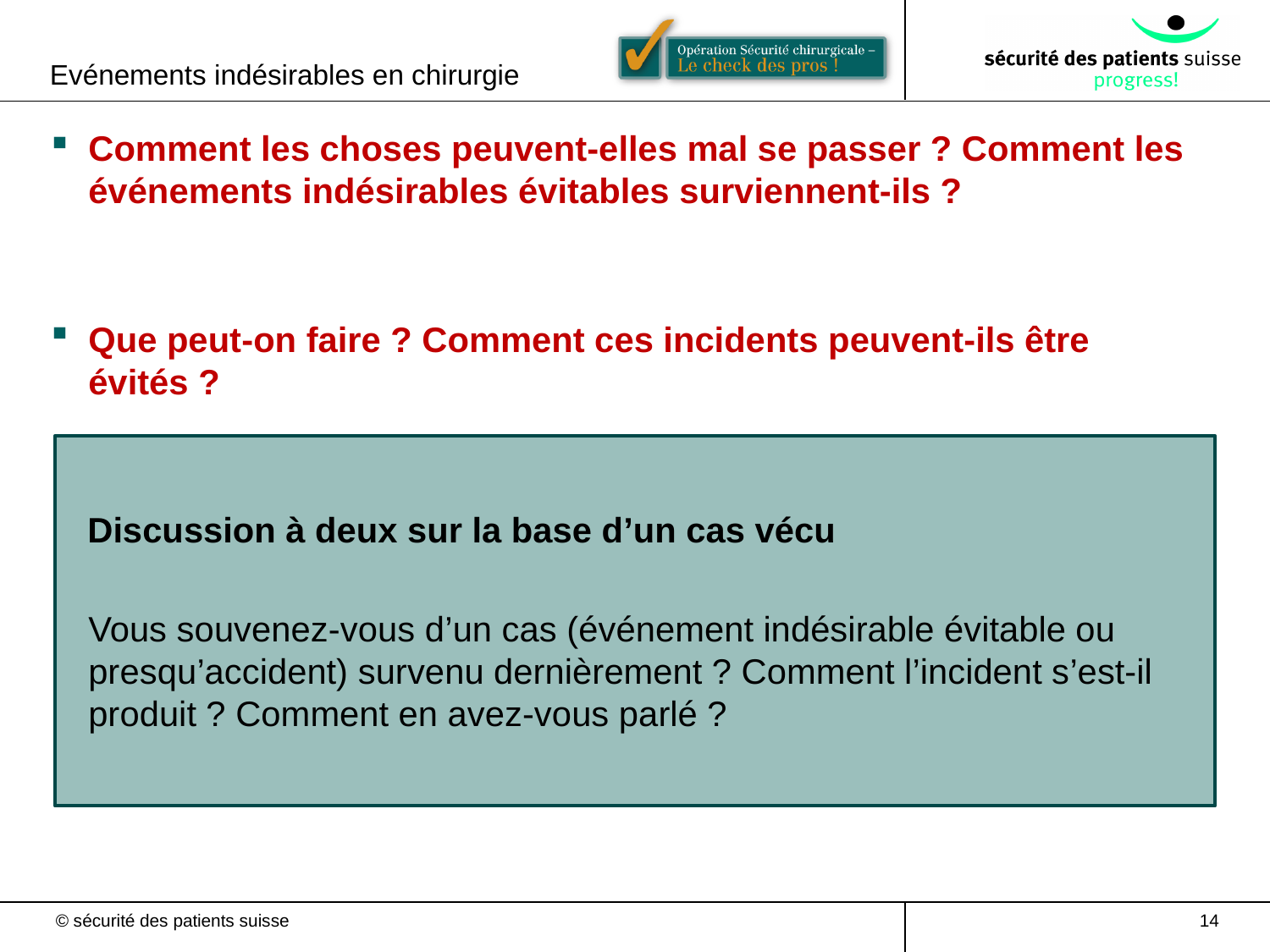

Evénements indésirables en chirurgie
Comment les choses peuvent-elles mal se passer ? Comment les événements indésirables évitables surviennent-ils ?

Que peut-on faire ? Comment ces incidents peuvent-ils être évités ?

Discussion à deux sur la base d’un cas vécu

Vous souvenez-vous d’un cas (événement indésirable évitable ou presqu’accident) survenu dernièrement ? Comment l’incident s’est-il produit ? Comment en avez-vous parlé ?

14